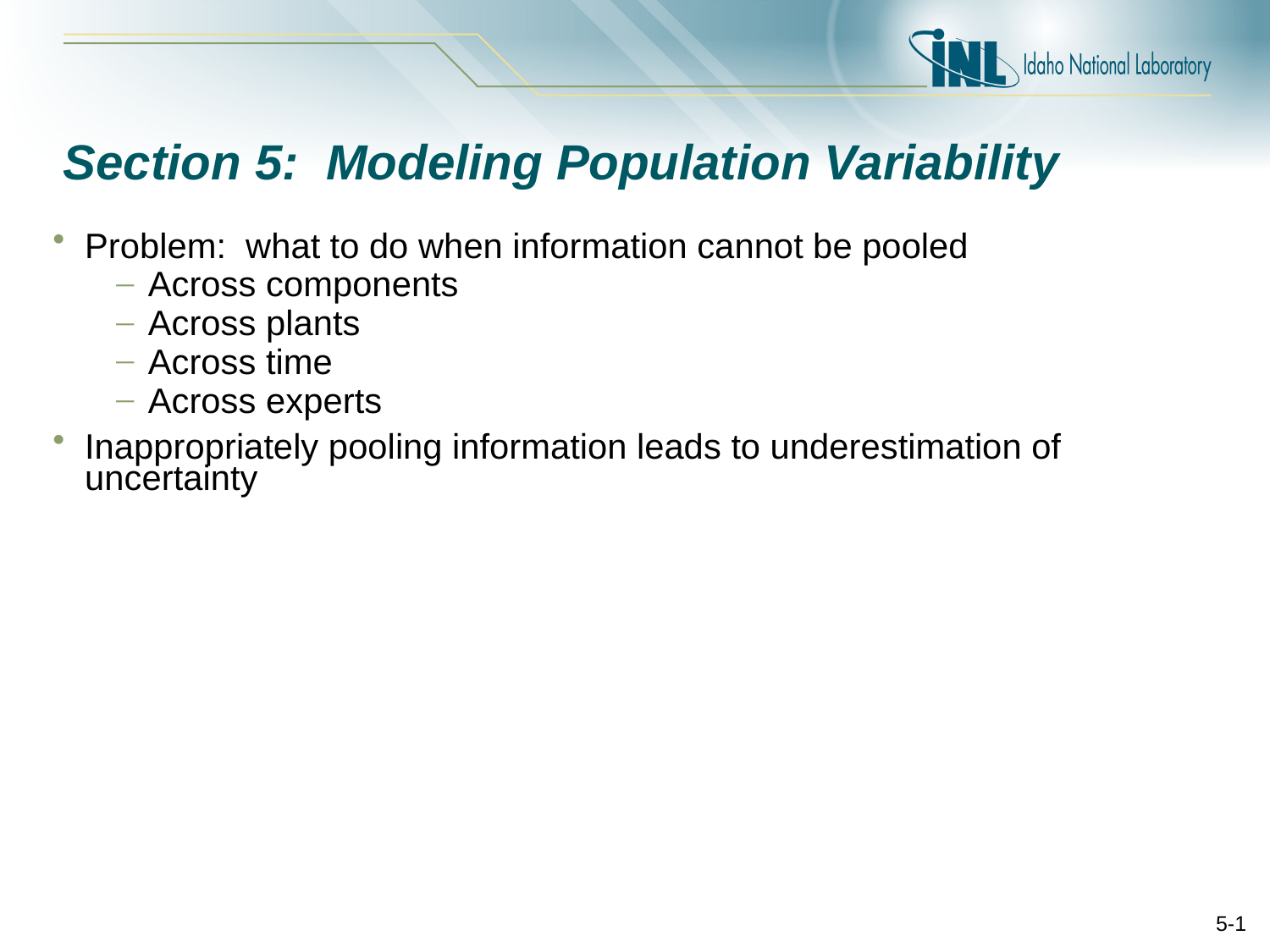

# Section 5:  Modeling Population Variability
Problem:  what to do when information cannot be pooled
Across components
Across plants
Across time
Across experts
Inappropriately pooling information leads to underestimation of uncertainty
5-1